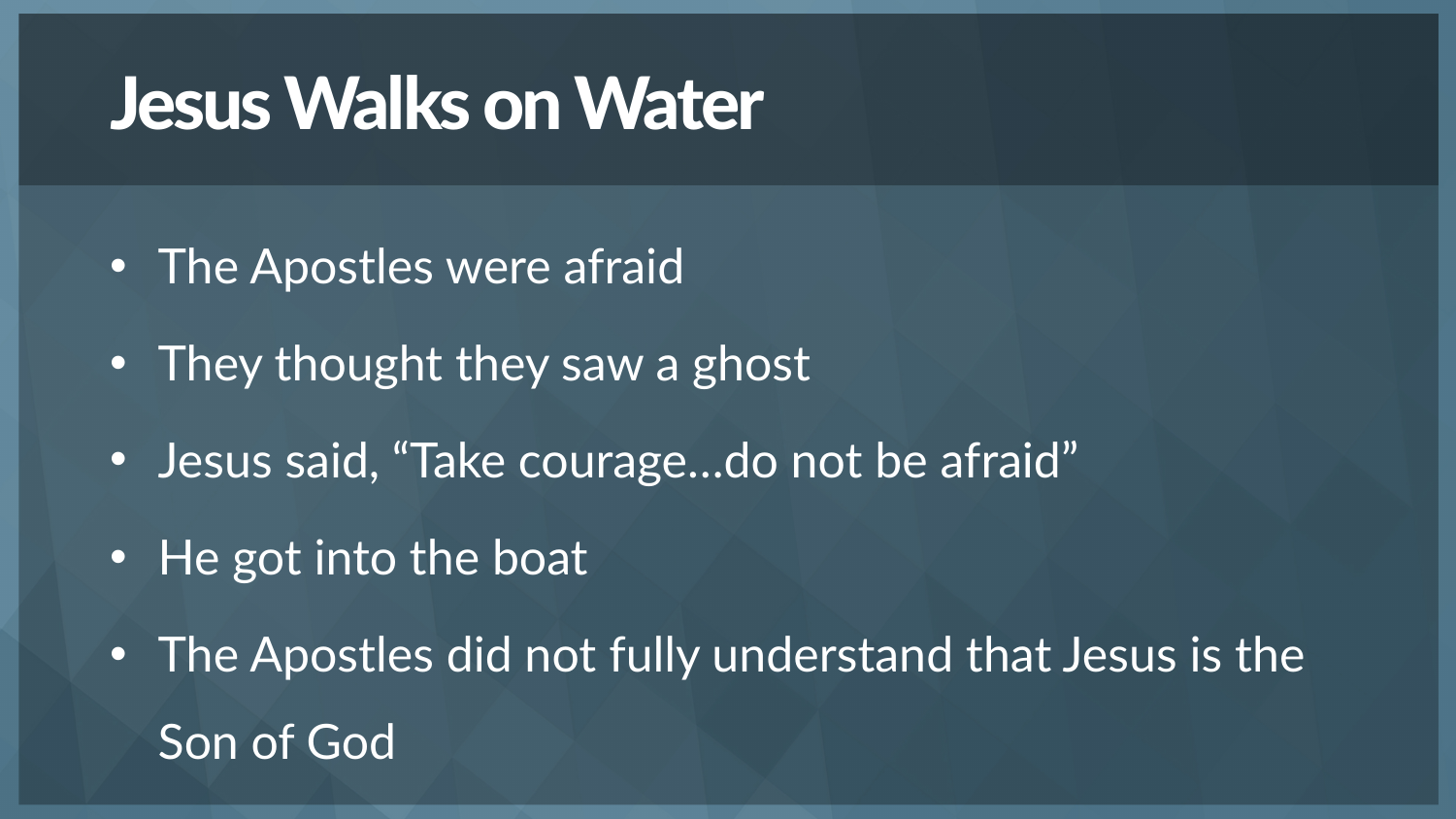

# Jesus Walks on Water
The Apostles were afraid
They thought they saw a ghost
Jesus said, “Take courage…do not be afraid”
He got into the boat
The Apostles did not fully understand that Jesus is the Son of God